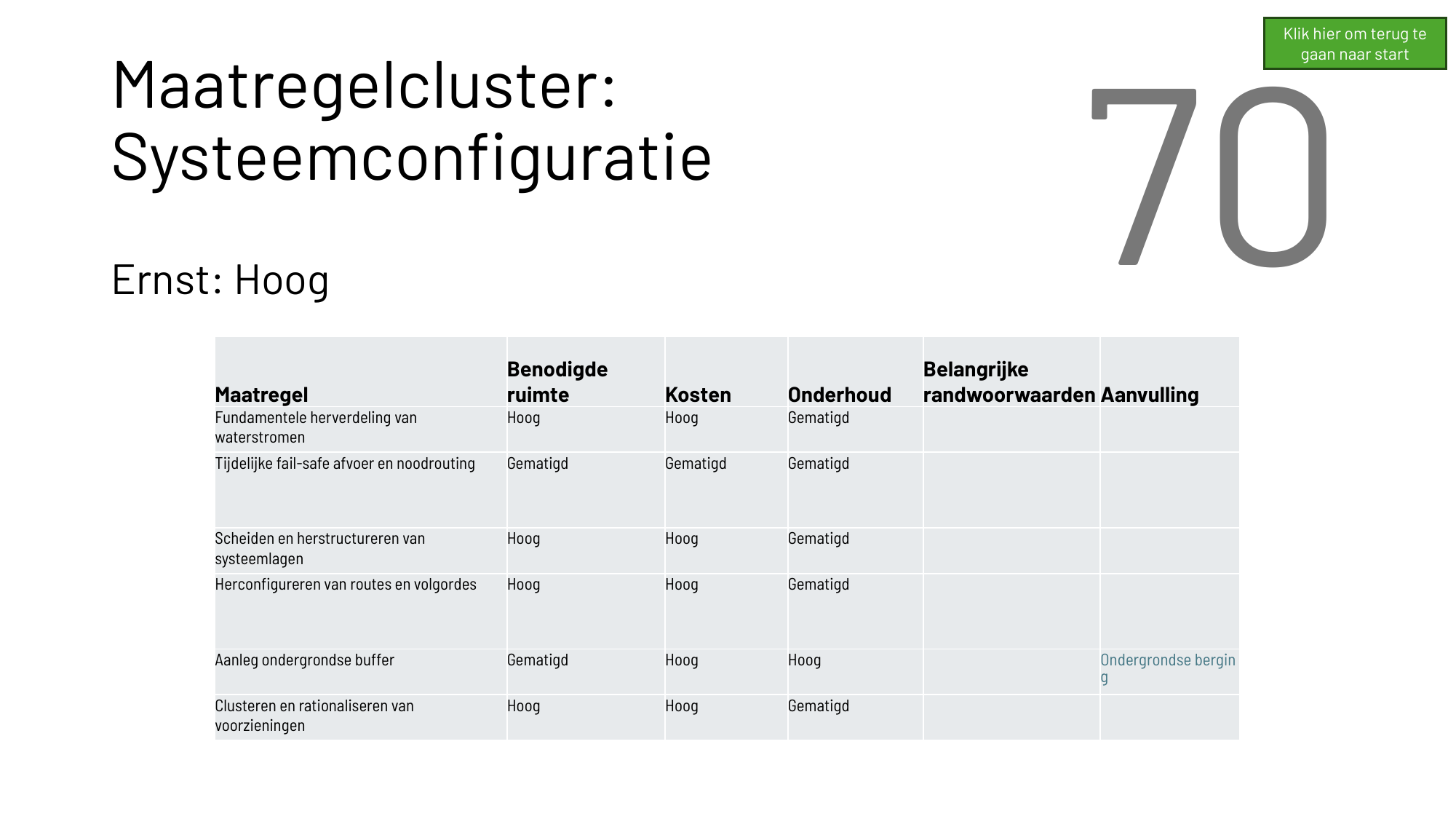

Klik hier om terug te gaan naar start
# Maatregelcluster: Systeemconfiguratie
70
Ernst: Hoog
| Maatregel | Benodigde ruimte | Kosten | Onderhoud | Belangrijke randwoorwaarden | Aanvulling |
| --- | --- | --- | --- | --- | --- |
| Fundamentele herverdeling van waterstromen | Hoog | Hoog | Gematigd |  |  |
| Tijdelijke fail-safe afvoer en noodrouting | Gematigd | Gematigd | Gematigd |  |  |
| Scheiden en herstructureren van systeemlagen | Hoog | Hoog | Gematigd |  |  |
| Herconfigureren van routes en volgordes | Hoog | Hoog | Gematigd |  |  |
| Aanleg ondergrondse buffer | Gematigd | Hoog | Hoog |  | Ondergrondse berging |
| Clusteren en rationaliseren van voorzieningen | Hoog | Hoog | Gematigd |  |  |